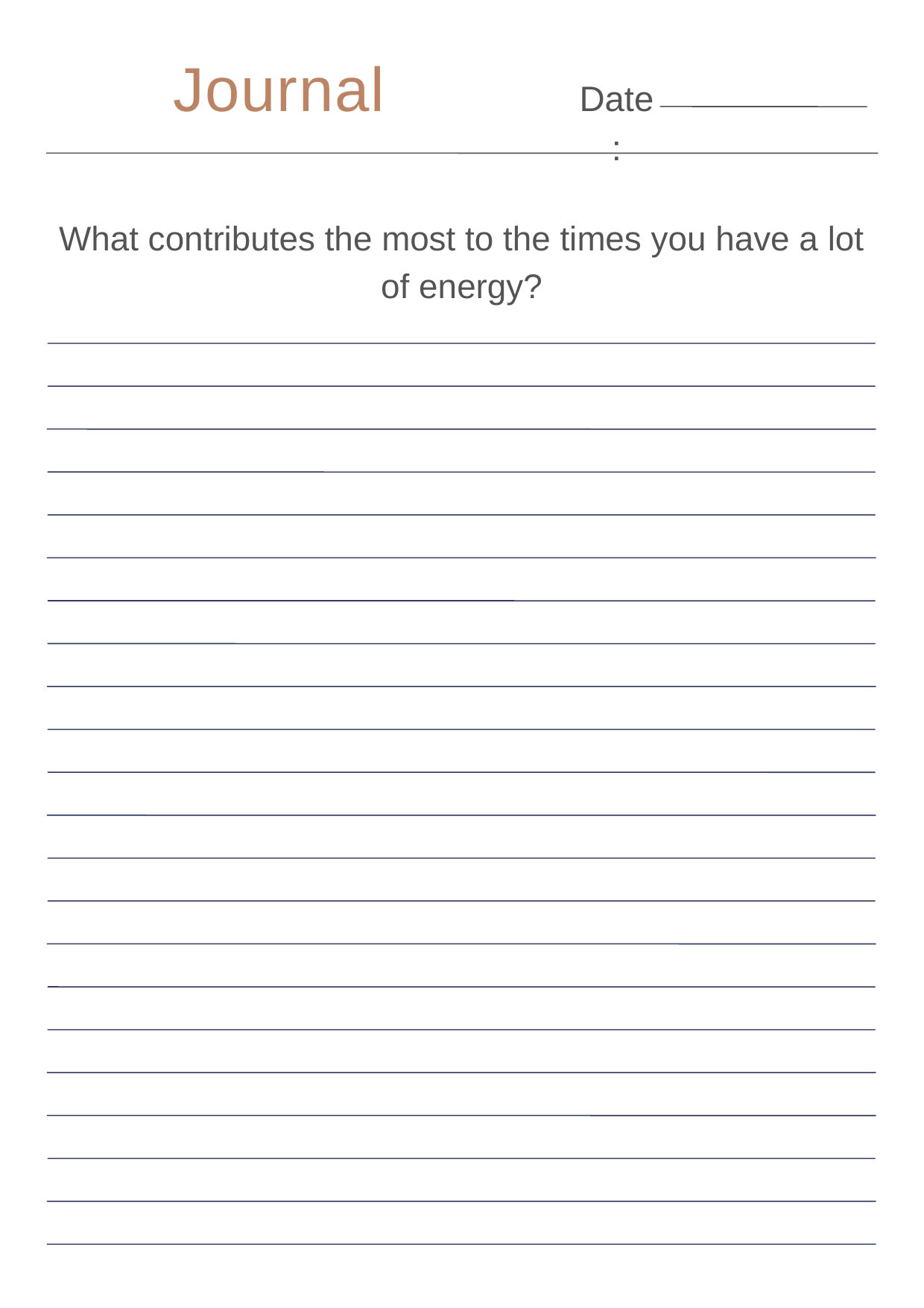

Journal
Date:

What contributes the most to the times you have a lot of energy?